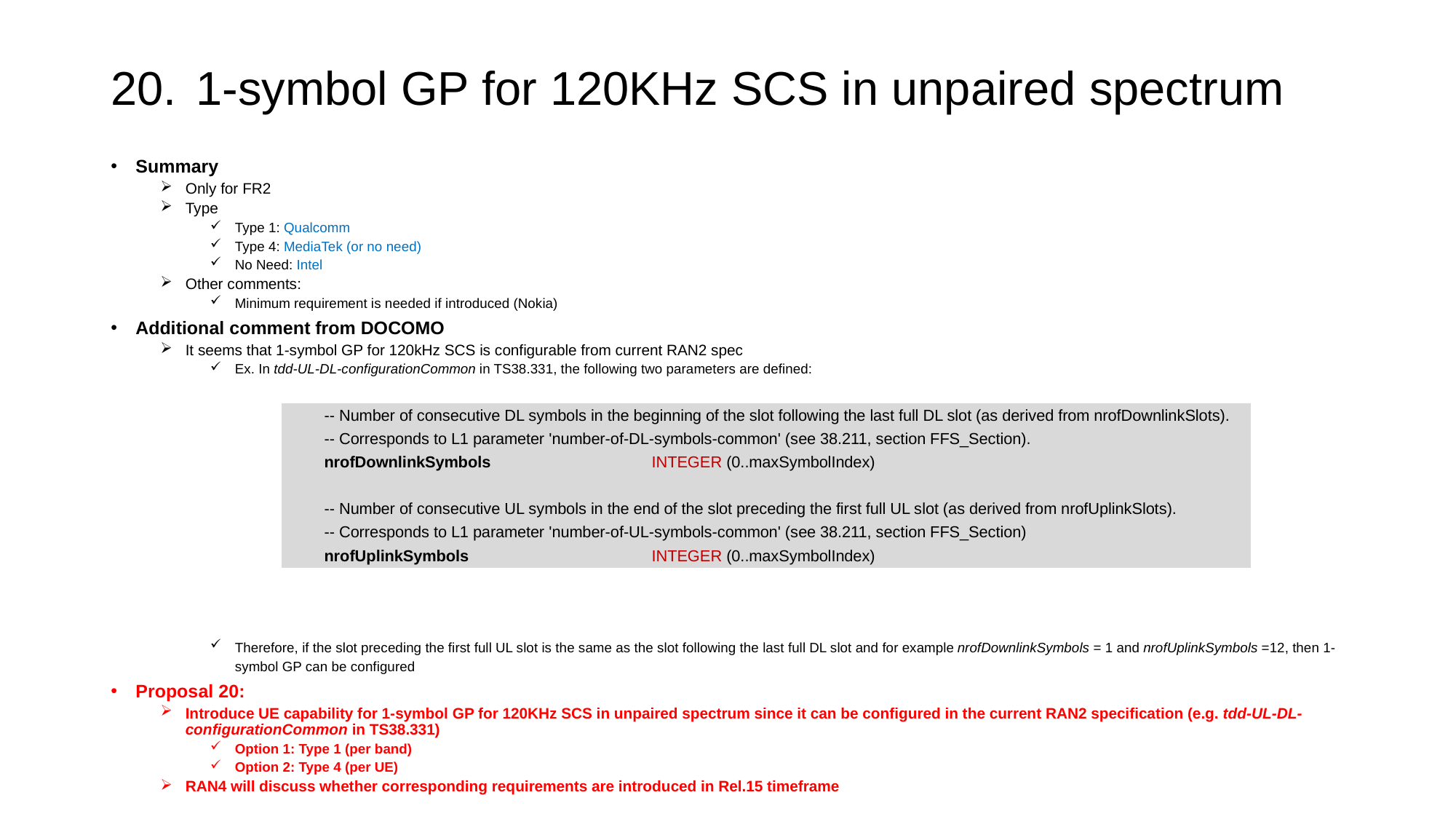

# 20.	1-symbol GP for 120KHz SCS in unpaired spectrum
Summary
Only for FR2
Type
Type 1: Qualcomm
Type 4: MediaTek (or no need)
No Need: Intel
Other comments:
Minimum requirement is needed if introduced (Nokia)
Additional comment from DOCOMO
It seems that 1-symbol GP for 120kHz SCS is configurable from current RAN2 spec
Ex. In tdd-UL-DL-configurationCommon in TS38.331, the following two parameters are defined:

Therefore, if the slot preceding the first full UL slot is the same as the slot following the last full DL slot and for example nrofDownlinkSymbols = 1 and nrofUplinkSymbols =12, then 1-symbol GP can be configured
Proposal 20:
Introduce UE capability for 1-symbol GP for 120KHz SCS in unpaired spectrum since it can be configured in the current RAN2 specification (e.g. tdd-UL-DL-configurationCommon in TS38.331)
Option 1: Type 1 (per band)
Option 2: Type 4 (per UE)
RAN4 will discuss whether corresponding requirements are introduced in Rel.15 timeframe

| -- Number of consecutive DL symbols in the beginning of the slot following the last full DL slot (as derived from nrofDownlinkSlots). -- Corresponds to L1 parameter 'number-of-DL-symbols-common' (see 38.211, section FFS\_Section). nrofDownlinkSymbols INTEGER (0..maxSymbolIndex) -- Number of consecutive UL symbols in the end of the slot preceding the first full UL slot (as derived from nrofUplinkSlots). -- Corresponds to L1 parameter 'number-of-UL-symbols-common' (see 38.211, section FFS\_Section) nrofUplinkSymbols INTEGER (0..maxSymbolIndex) |
| --- |